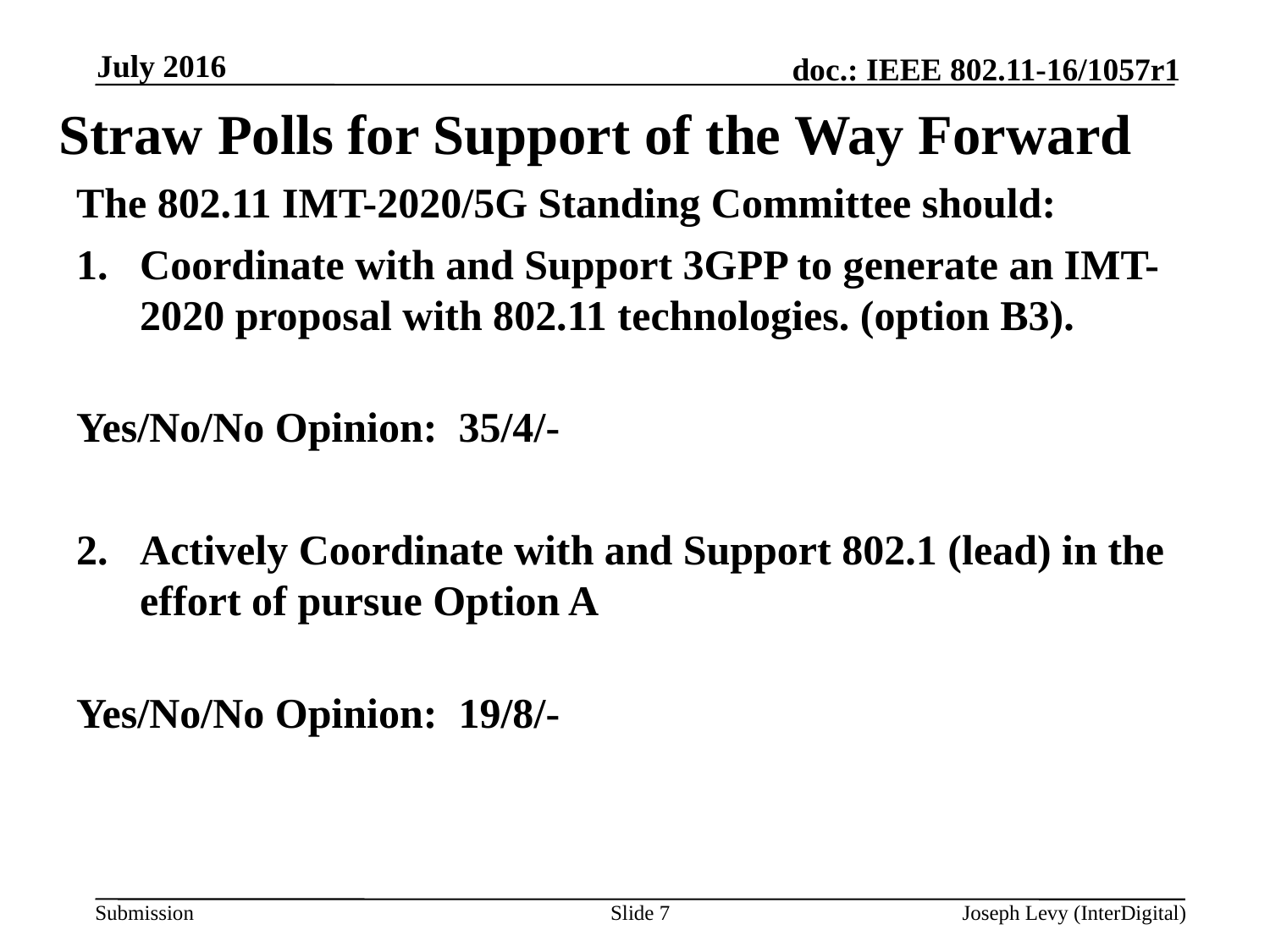

July 2016
# Straw Polls for Support of the Way Forward
The 802.11 IMT-2020/5G Standing Committee should:
Coordinate with and Support 3GPP to generate an IMT-2020 proposal with 802.11 technologies. (option B3).
Yes/No/No Opinion:  35/4/-

Actively Coordinate with and Support 802.1 (lead) in the effort of pursue Option A
Yes/No/No Opinion:  19/8/-
Slide 7
Joseph Levy (InterDigital)